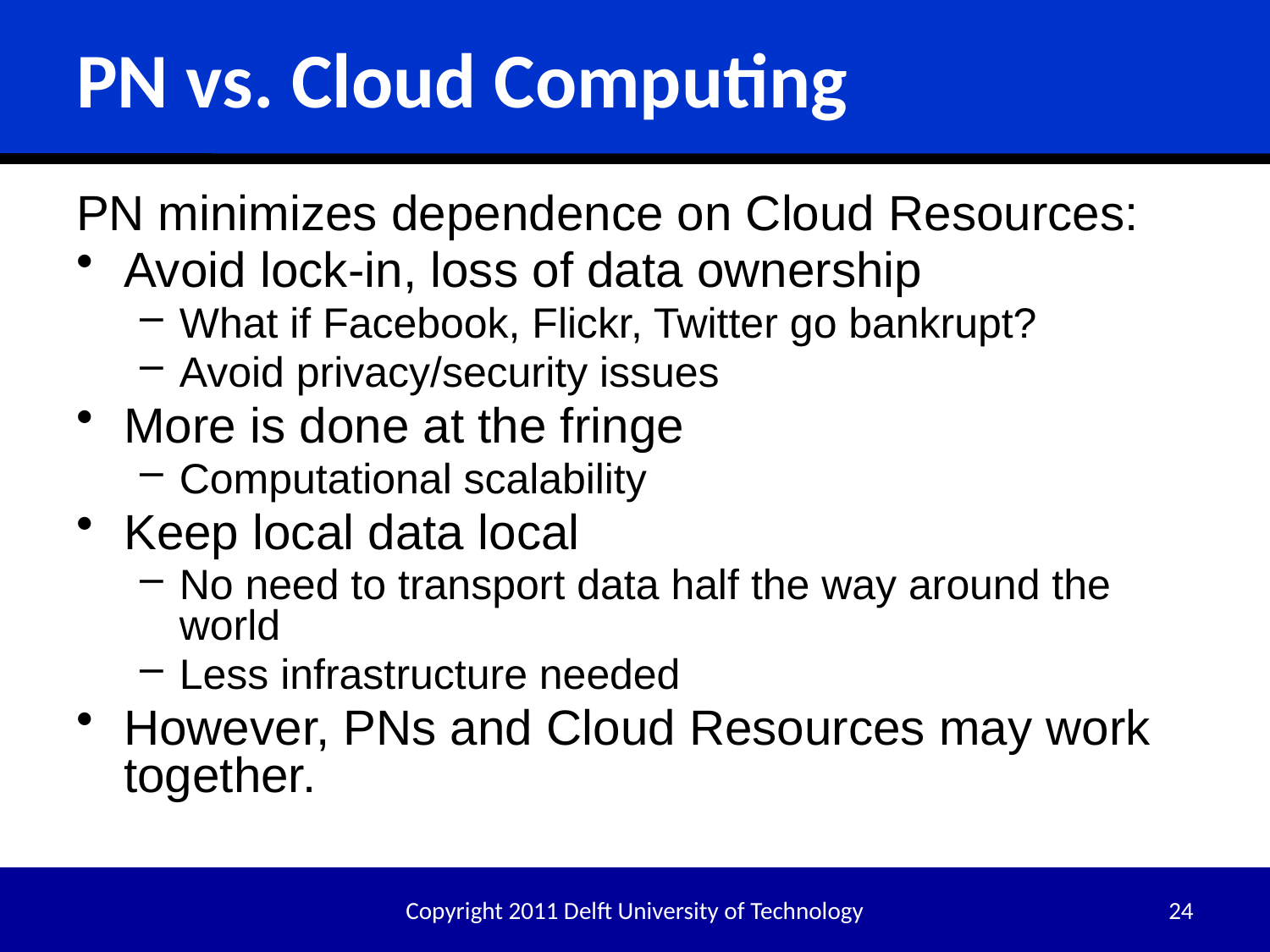

PN vs. Cloud Computing
PN minimizes dependence on Cloud Resources:
Avoid lock-in, loss of data ownership
What if Facebook, Flickr, Twitter go bankrupt?
Avoid privacy/security issues
More is done at the fringe
Computational scalability
Keep local data local
No need to transport data half the way around the world
Less infrastructure needed
However, PNs and Cloud Resources may work together.
Copyright 2011 Delft University of Technology
24